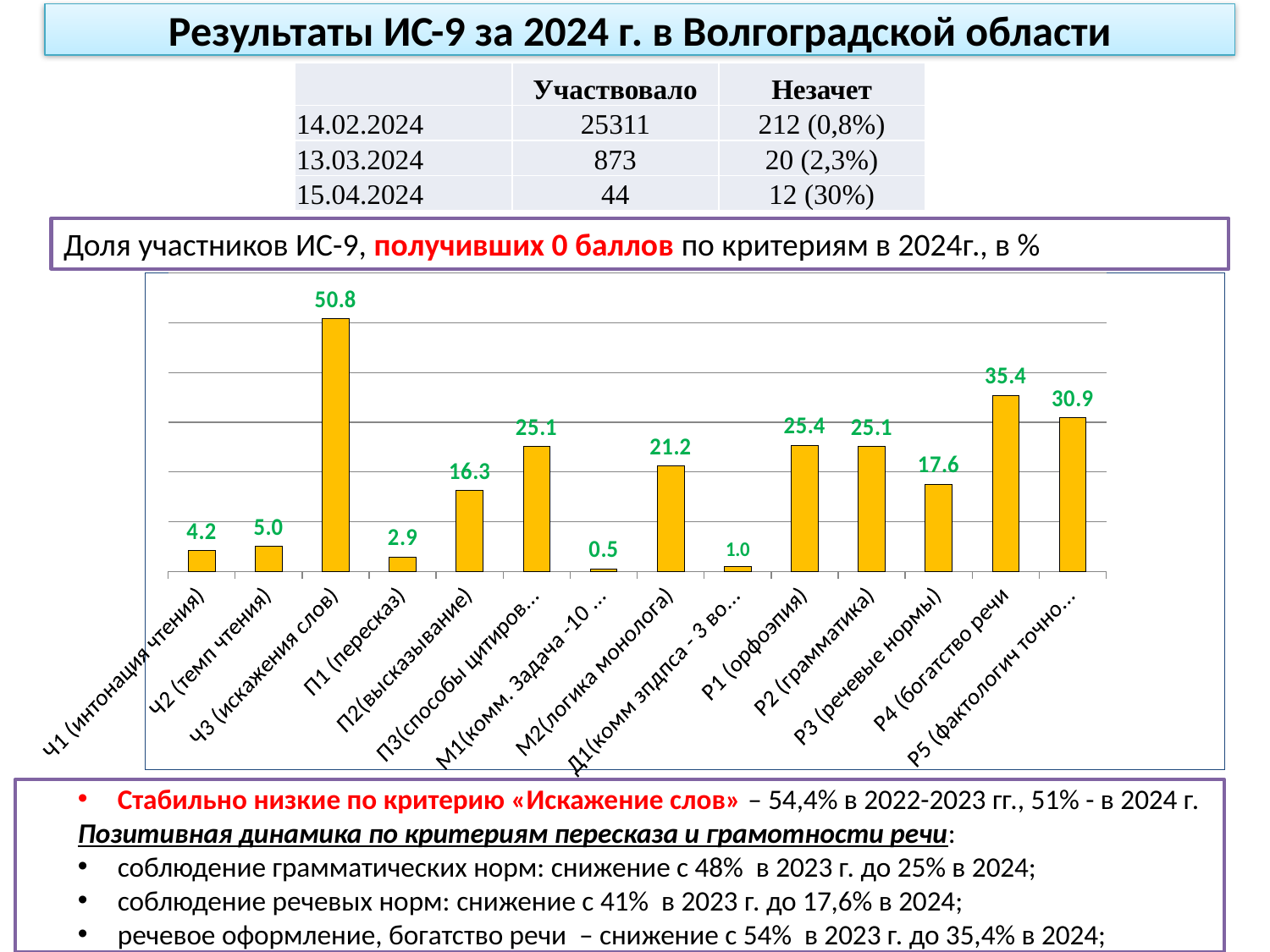

# Результаты ИС-9 за 2024 г. в Волгоградской области
|  | Участвовало | Незачет |
| --- | --- | --- |
| 14.02.2024 | 25311 | 212 (0,8%) |
| 13.03.2024 | 873 | 20 (2,3%) |
| 15.04.2024 | 44 | 12 (30%) |
Доля участников ИС-9, получивших 0 баллов по критериям в 2024г., в %

### Chart

| Category | 2024 |
|---|---|
| Ч1 (интонация чтения) | 4.164855573556723 |
| Ч2 (темп чтения) | 5.002568459319556 |
| Ч3 (искажения слов) | 50.83968862370095 |
| П1 (пересказ) | 2.9 |
| П2(высказывание) | 16.3 |
| П3(способы цитирования) | 25.1 |
| М1(комм. Задача -10 фраз) | 0.5 |
| М2(логика монолога) | 21.2 |
| Д1(комм зпдпса - 3 вопроса) | 1.0 |
| Р1 (орфоэпия) | 25.36452364958312 |
| Р2 (грамматика) | 25.14324100051369 |
| Р3 (речевые нормы) | 17.568261745762044 |
| Р4 (богатство речи | 35.39336942347967 |
| Р5 (фактологич точность) | 30.916347255700003 |
Стабильно низкие по критерию «Искажение слов» – 54,4% в 2022-2023 гг., 51% - в 2024 г.
Позитивная динамика по критериям пересказа и грамотности речи:
соблюдение грамматических норм: снижение с 48%  в 2023 г. до 25% в 2024;
соблюдение речевых норм: снижение с 41%  в 2023 г. до 17,6% в 2024;
речевое оформление, богатство речи  – снижение с 54%  в 2023 г. до 35,4% в 2024;